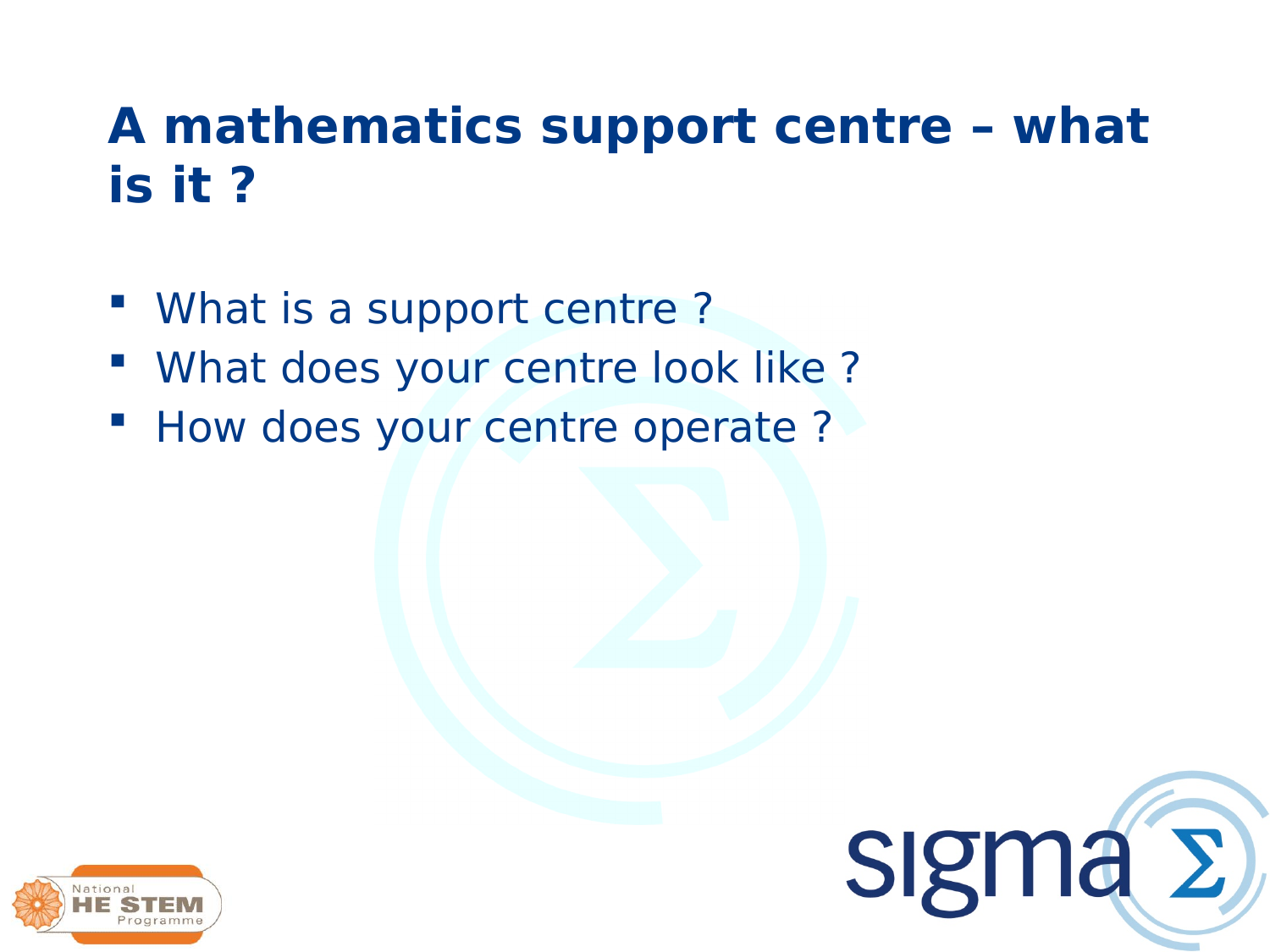

# A mathematics support centre – what is it ?
What is a support centre ?
What does your centre look like ?
How does your centre operate ?